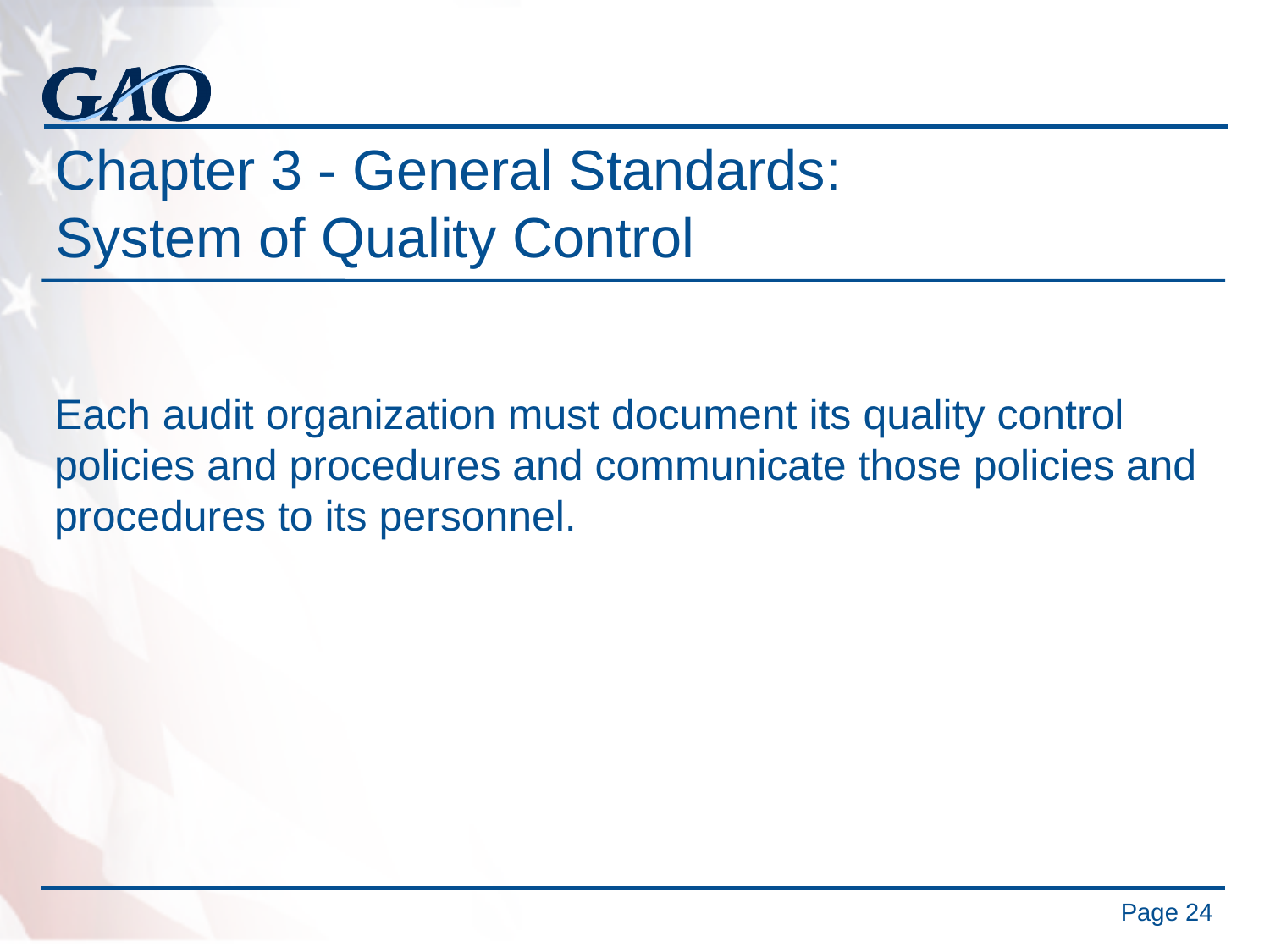

# Chapter 3 - General Standards: System of Quality Control
Each audit organization must document its quality control policies and procedures and communicate those policies and procedures to its personnel.

24